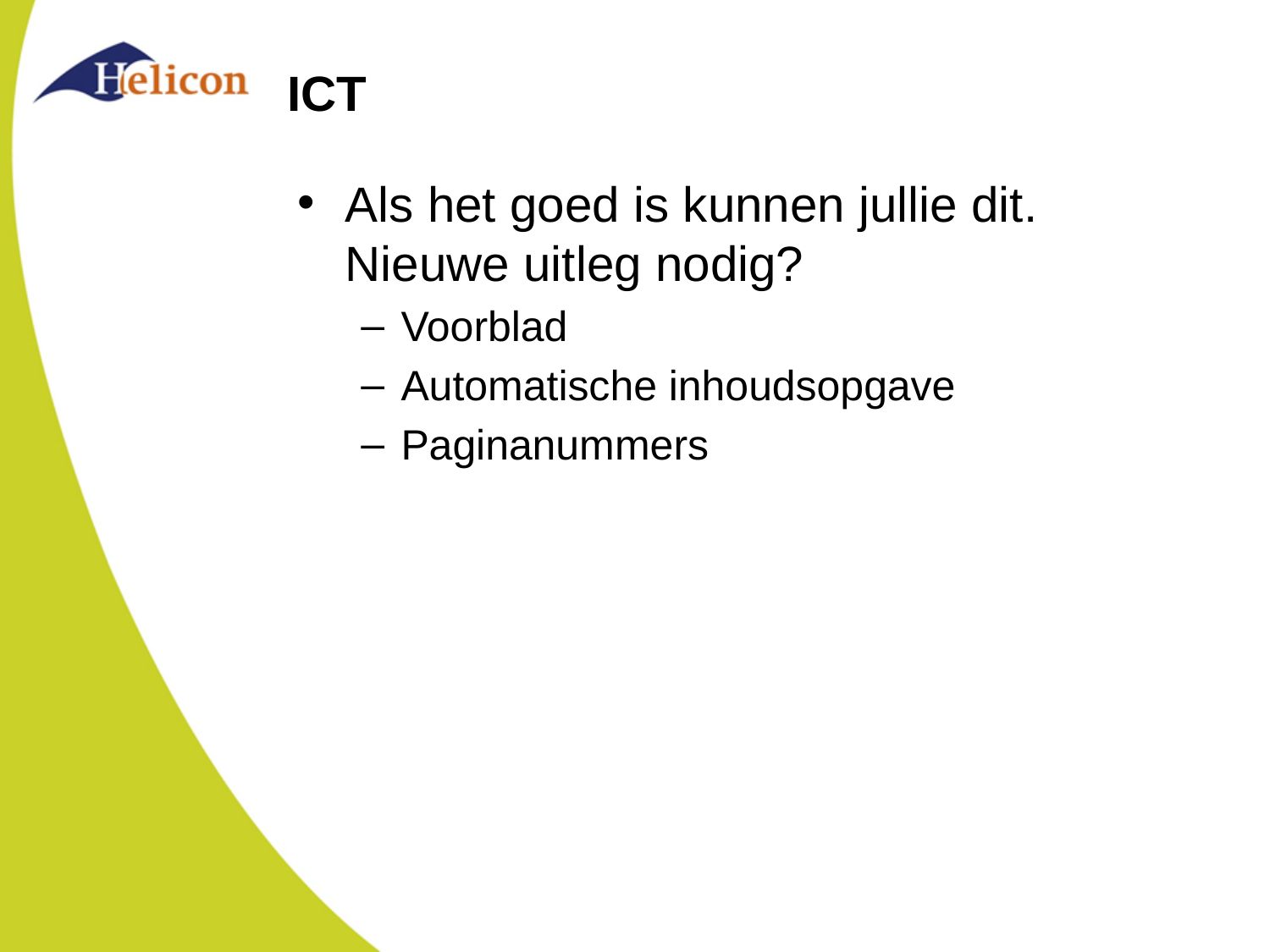

# ICT
Als het goed is kunnen jullie dit. Nieuwe uitleg nodig?
Voorblad
Automatische inhoudsopgave
Paginanummers